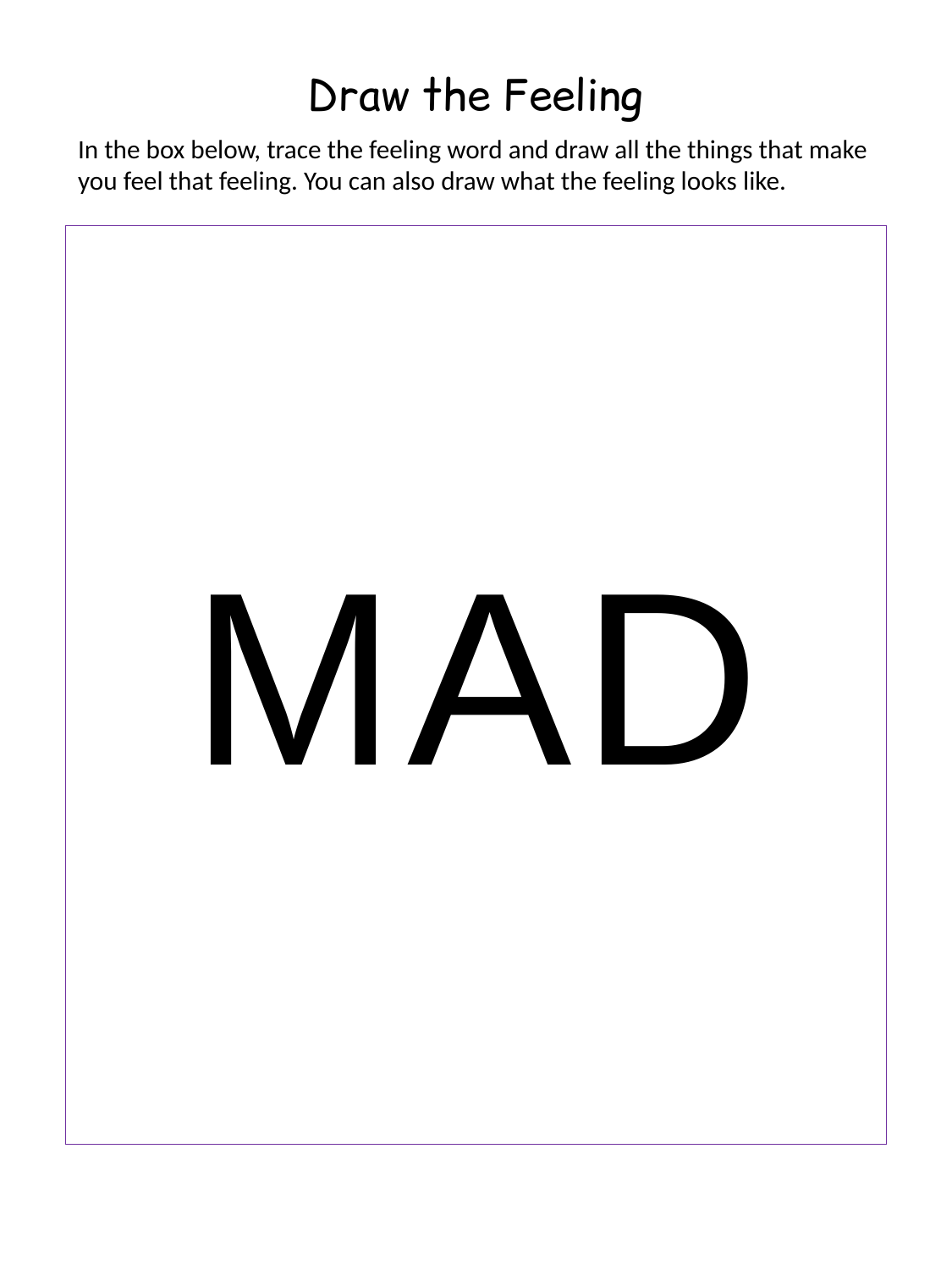

# Draw the Feeling
In the box below, trace the feeling word and draw all the things that make you feel that feeling. You can also draw what the feeling looks like.
MAD